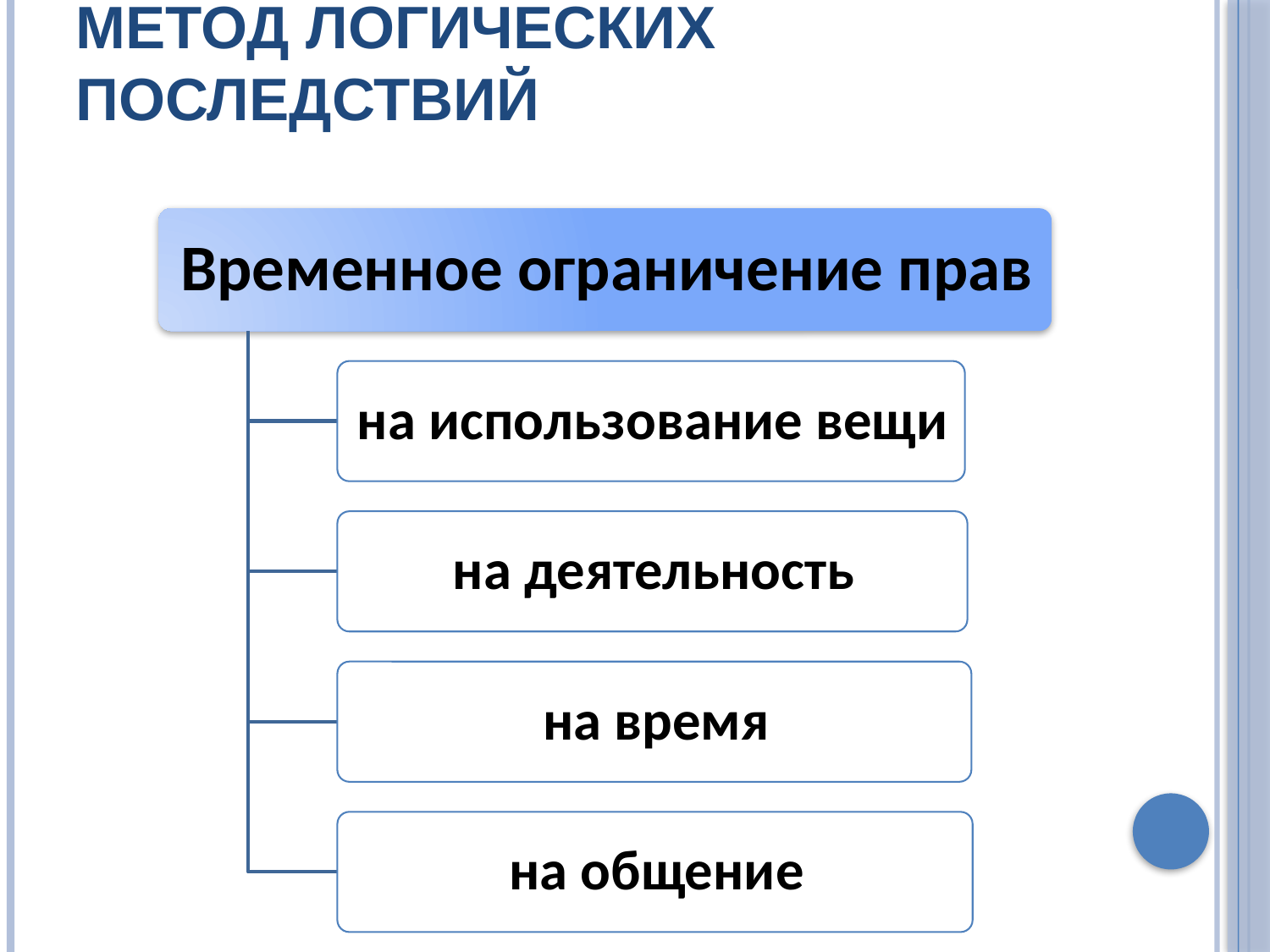

# Метод логических последствий
Временное ограничение прав
на использование вещи
на деятельность
на время
на общение